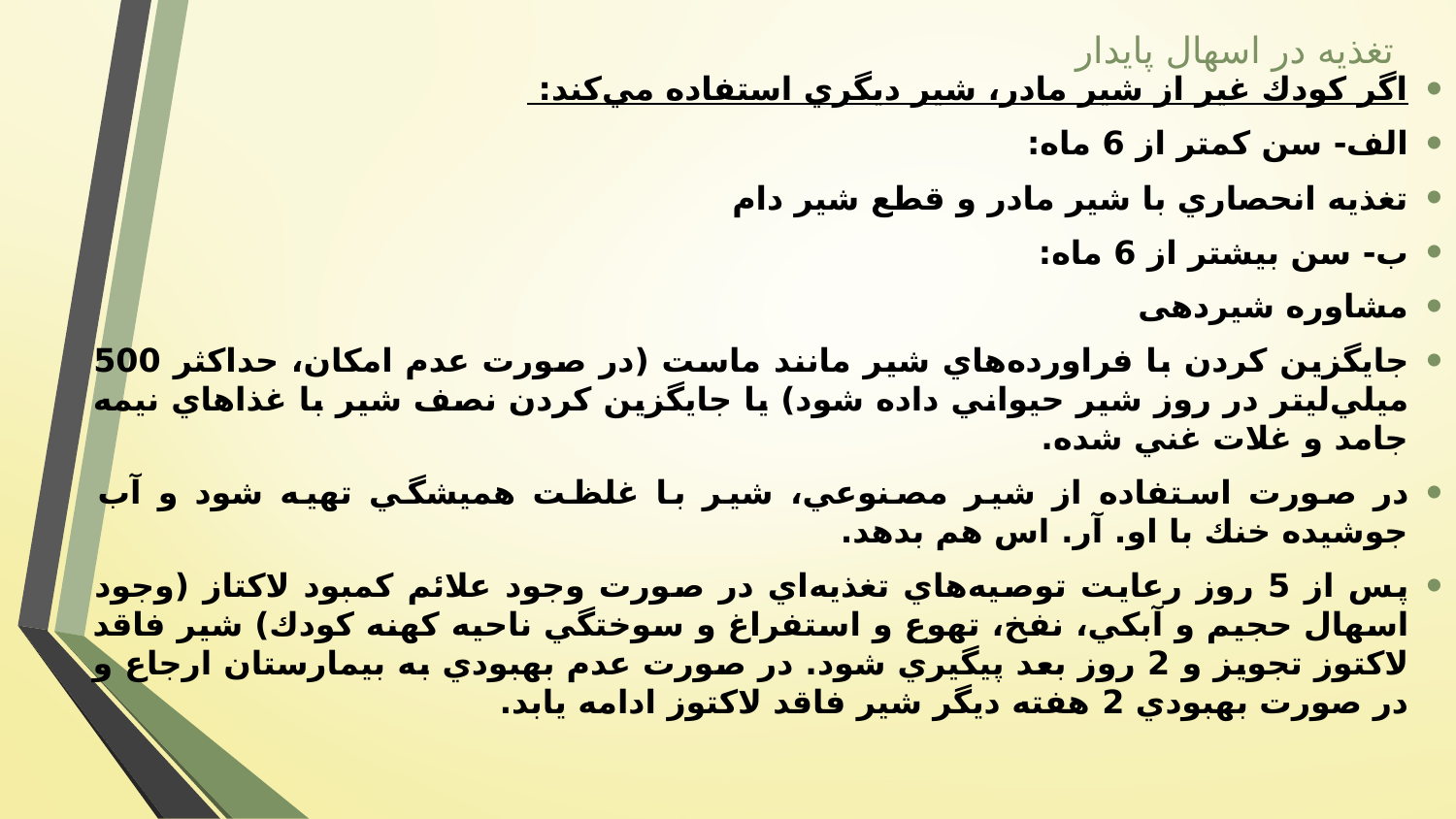

# تغذیه در اسهال پایدار
اگر كودك غير از شير مادر، شير ديگري استفاده مي‌كند:
الف- سن كمتر از 6 ماه:
تغذيه انحصاري با شير مادر و قطع شير دام
ب- سن بيشتر از 6 ماه:
مشاوره شیردهی
جايگزين كردن با فراورده‌هاي شير مانند ماست (در صورت عدم امكان، حداكثر 500 ميلي‌ليتر در روز شير حيواني داده شود) يا جايگزين كردن نصف شير با غذاهاي نيمه جامد و غلات غني شده.
در صورت استفاده از شير مصنوعي، شير با غلظت هميشگي تهيه شود و آب جوشيده خنك با او. آر. اس هم بدهد.
پس از 5 روز رعايت توصيه‌هاي تغذيه‌اي در صورت وجود علائم كمبود لاكتاز (وجود اسهال حجيم و آبكي، نفخ، تهوع و استفراغ و سوختگي ناحيه كهنه كودك) شير فاقد لاكتوز تجويز و 2 روز بعد پيگيري شود. در صورت عدم بهبودي به بيمارستان ارجاع و در صورت بهبودي 2 هفته ديگر شير فاقد لاكتوز ادامه يابد.